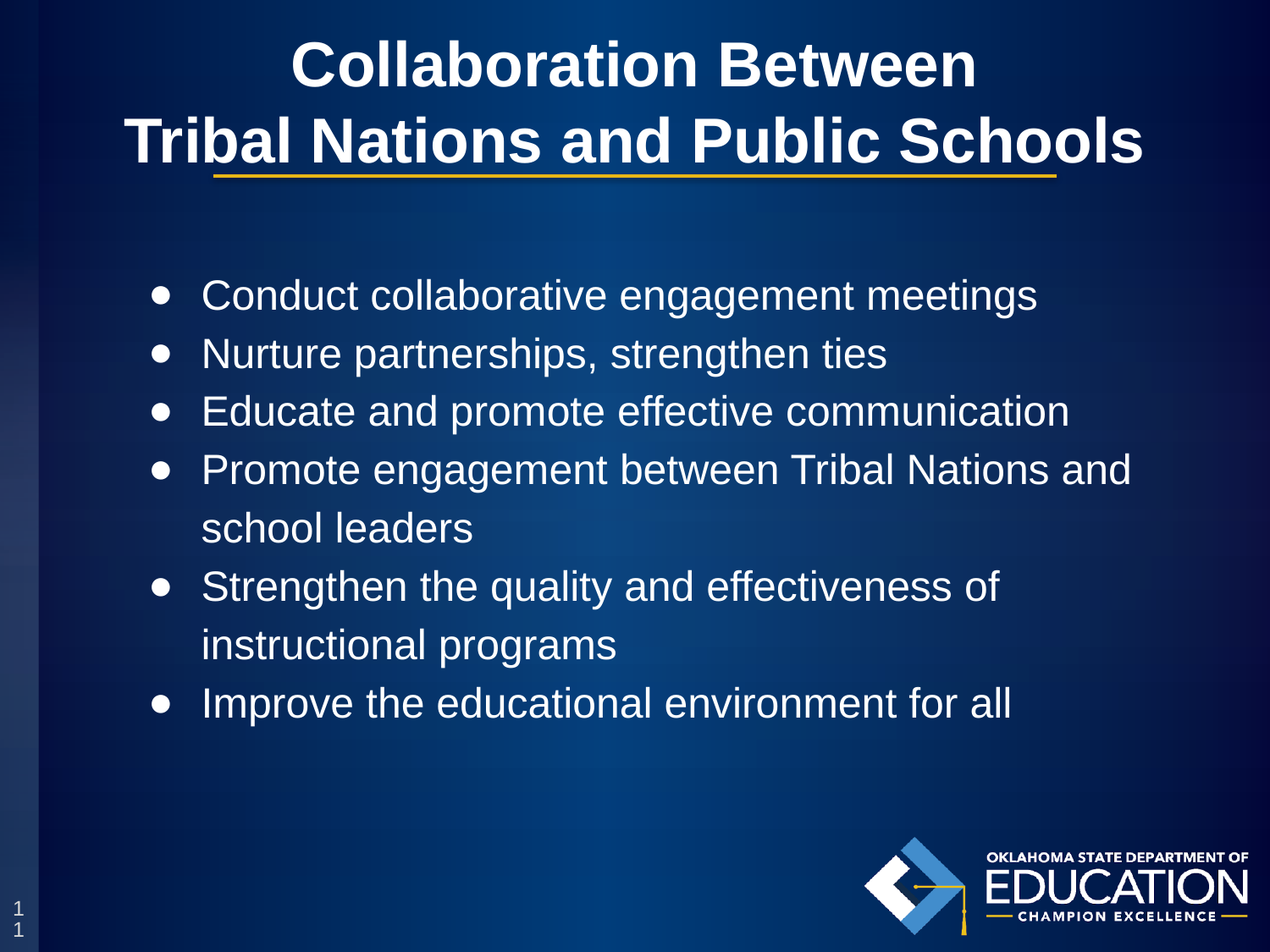

# Collaboration Between
Tribal Nations and Public Schools
Conduct collaborative engagement meetings
Nurture partnerships, strengthen ties
Educate and promote effective communication
Promote engagement between Tribal Nations and school leaders
Strengthen the quality and effectiveness of instructional programs
Improve the educational environment for all

11